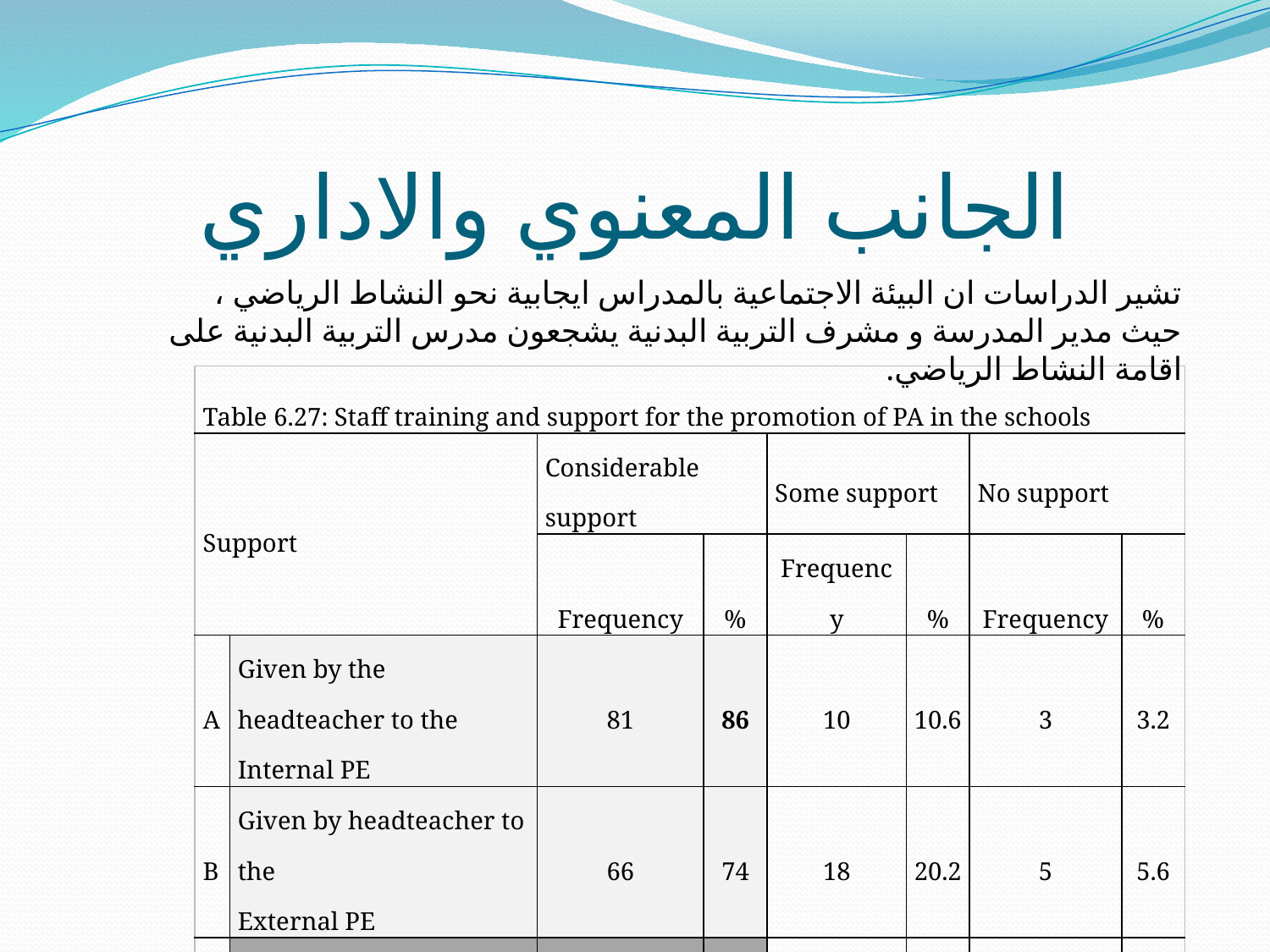

# الجانب المعنوي والاداري
تشير الدراسات ان البيئة الاجتماعية بالمدراس ايجابية نحو النشاط الرياضي ، حيث مدير المدرسة و مشرف التربية البدنية يشجعون مدرس التربية البدنية على اقامة النشاط الرياضي.
| Table 6.27: Staff training and support for the promotion of PA in the schools |  |  |  |  |  |  |  |
| --- | --- | --- | --- | --- | --- | --- | --- |
| Support |  | Considerable support |  | Some support |  | No support |  |
|  |  | Frequency | % | Frequency | % | Frequency | % |
| A | Given by the headteacher to the Internal PE | 81 | 86 | 10 | 10.6 | 3 | 3.2 |
| B | Given by headteacher to the External PE | 66 | 74 | 18 | 20.2 | 5 | 5.6 |
| C | Given by the local PES to the Internal PEP | 57 | 60 | 28 | 29.8 | 9 | 9.6 |
| D | Given by the local PES to the External PEP | 54 | 58 | 28 | 30.1 | 11 | 11.8 |